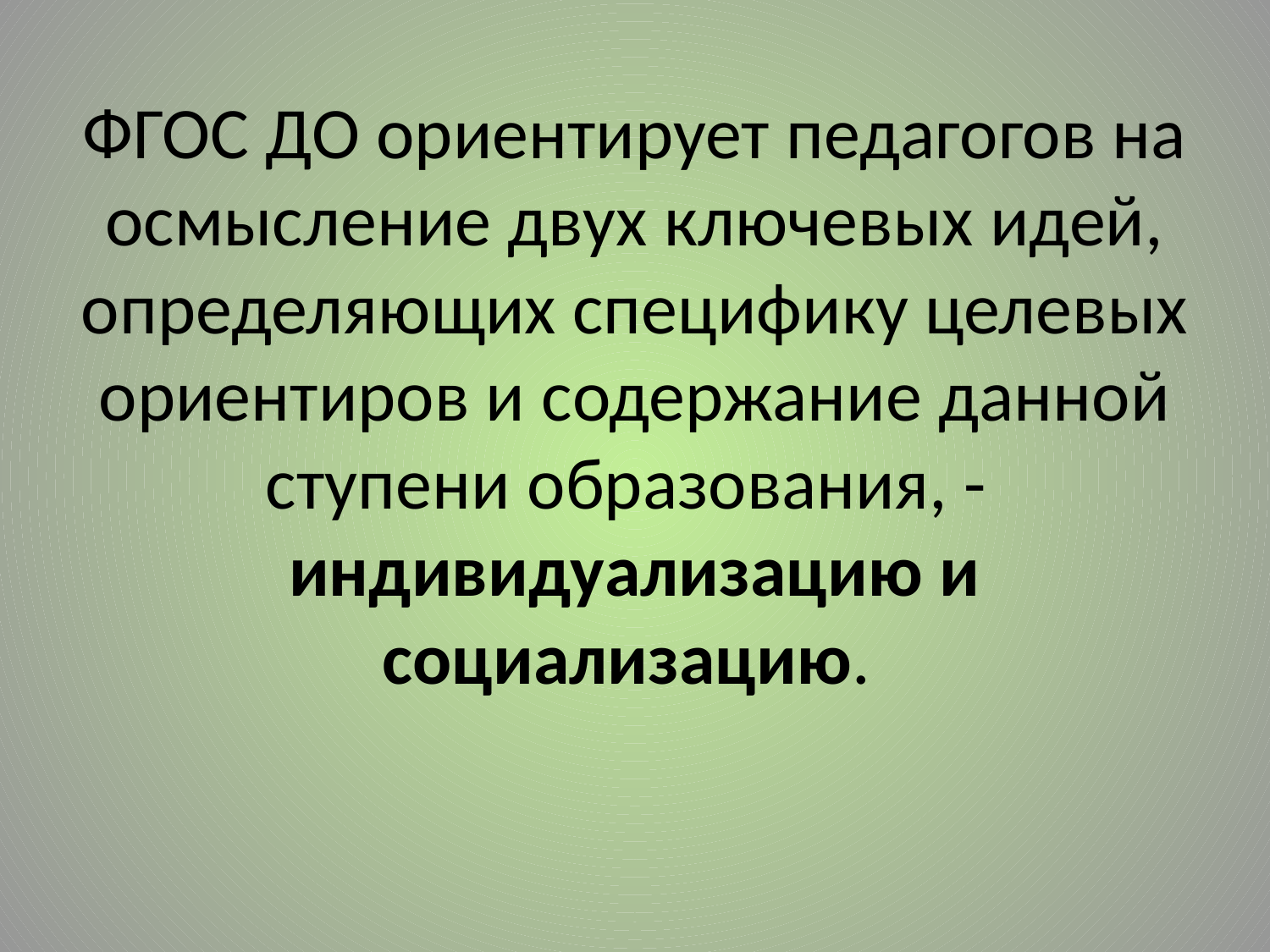

# ФГОС ДО ориентирует педагогов на осмысление двух ключевых идей, определяющих специфику целевых ориентиров и содержание данной ступени образования, -  индивидуализацию и социализацию.